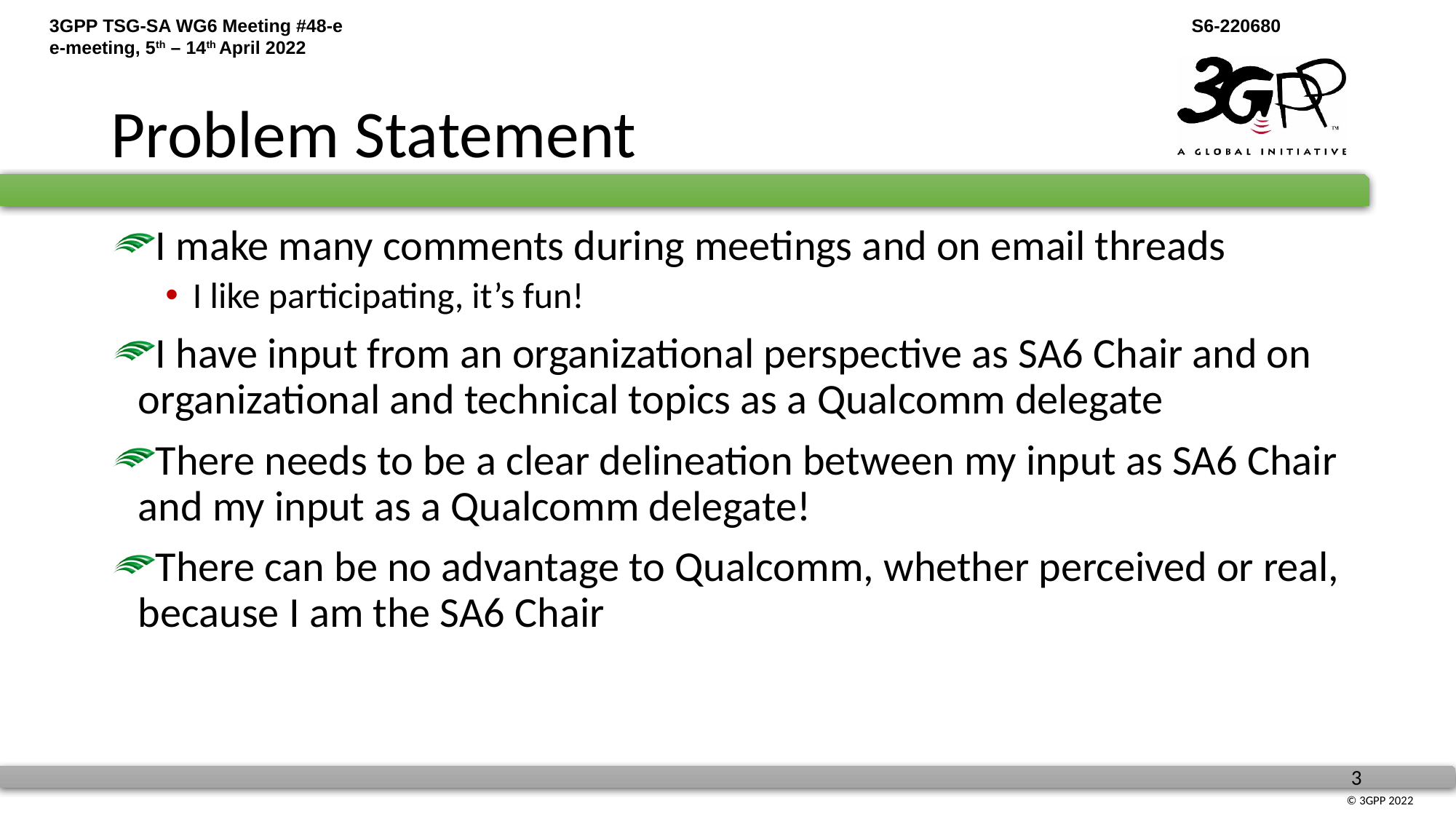

# Problem Statement
I make many comments during meetings and on email threads
I like participating, it’s fun!
I have input from an organizational perspective as SA6 Chair and on organizational and technical topics as a Qualcomm delegate
There needs to be a clear delineation between my input as SA6 Chair and my input as a Qualcomm delegate!
There can be no advantage to Qualcomm, whether perceived or real, because I am the SA6 Chair